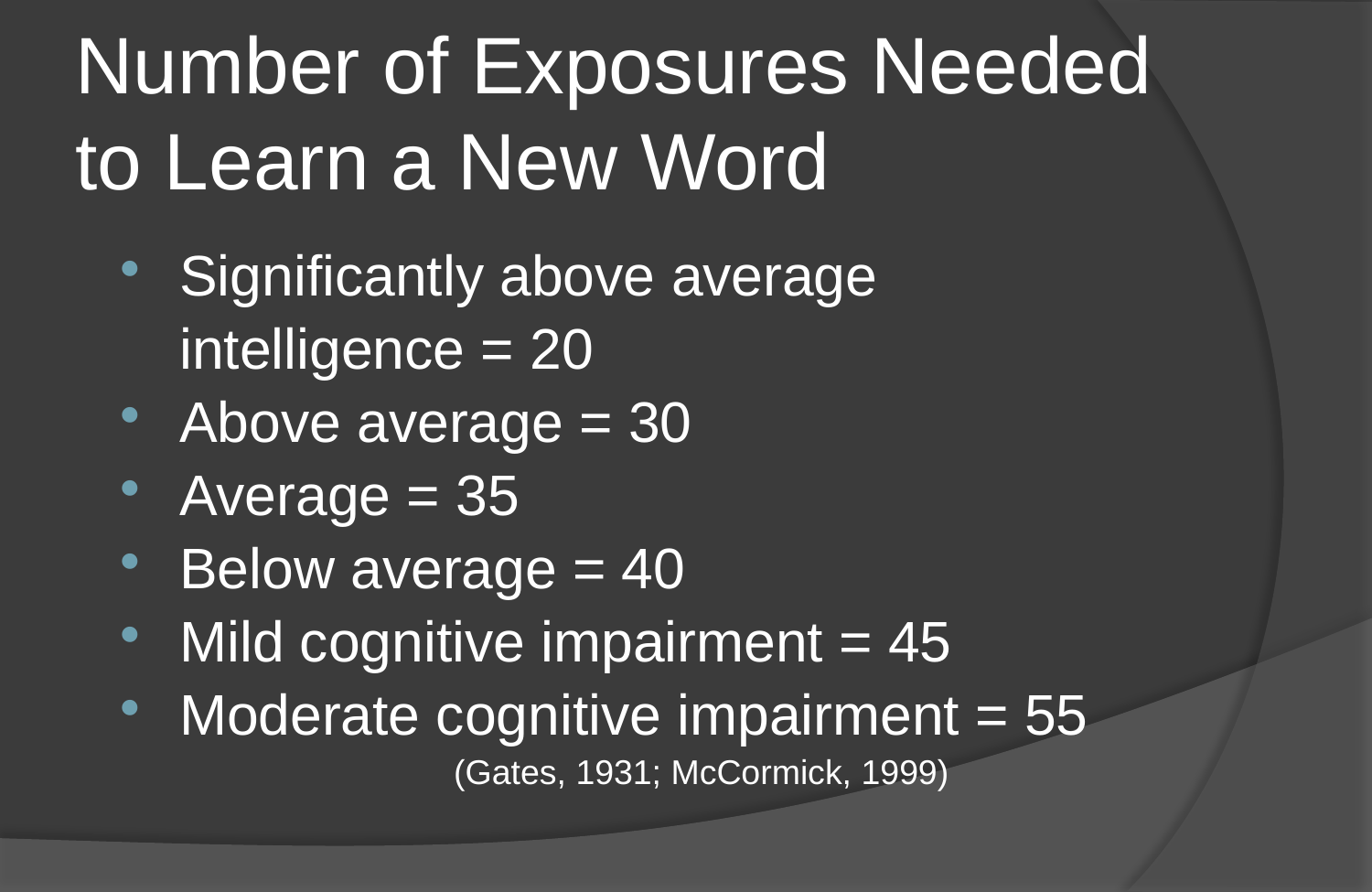

# Number of Exposures Needed to Learn a New Word
Significantly above average
	intelligence = 20
Above average = 30
Average = 35
Below average = 40
Mild cognitive impairment = 45
Moderate cognitive impairment = 55
			(Gates, 1931; McCormick, 1999)